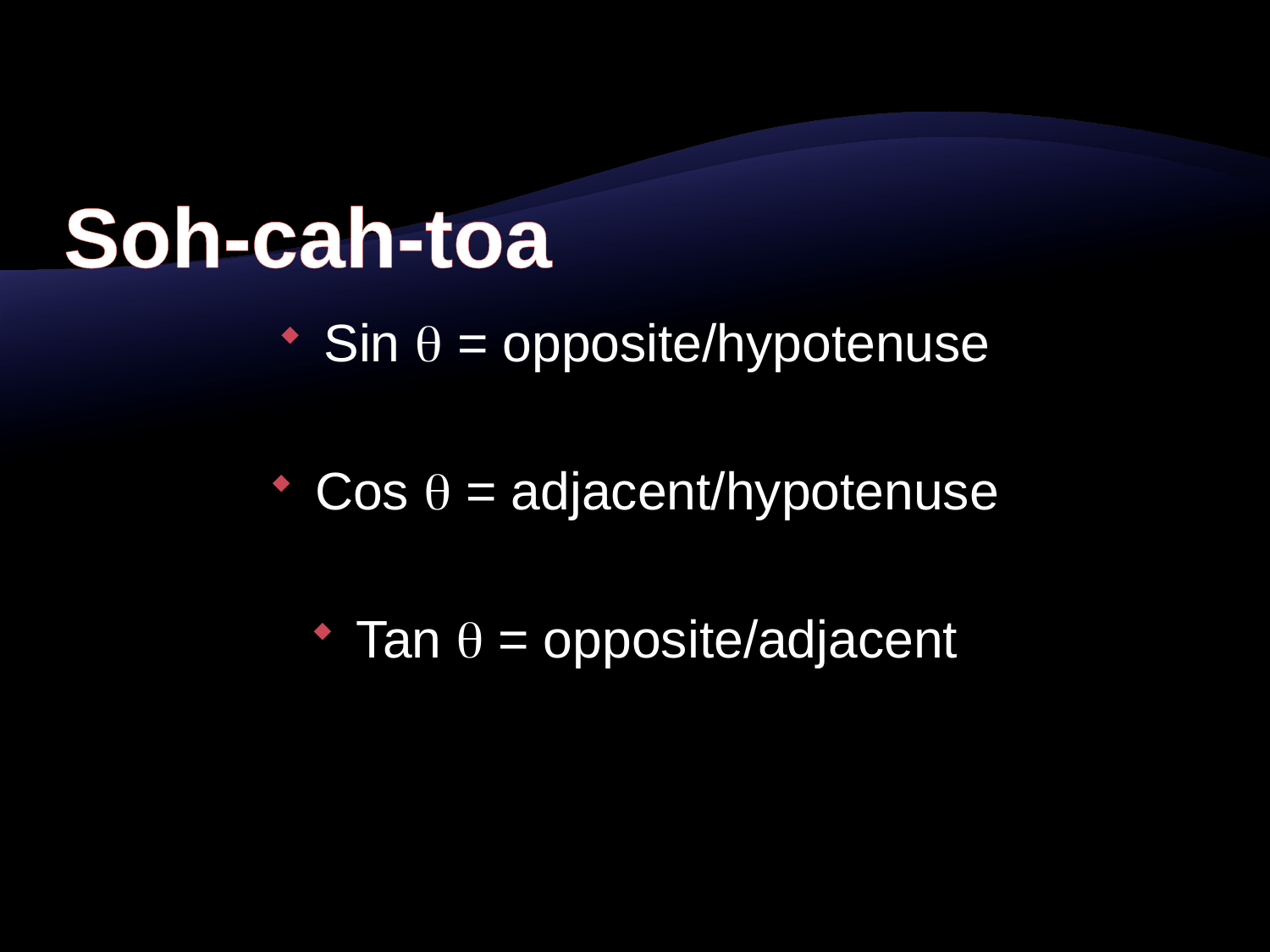

# Soh-cah-toa
Sin θ = opposite/hypotenuse

Cos θ = adjacent/hypotenuse

Tan θ = opposite/adjacent